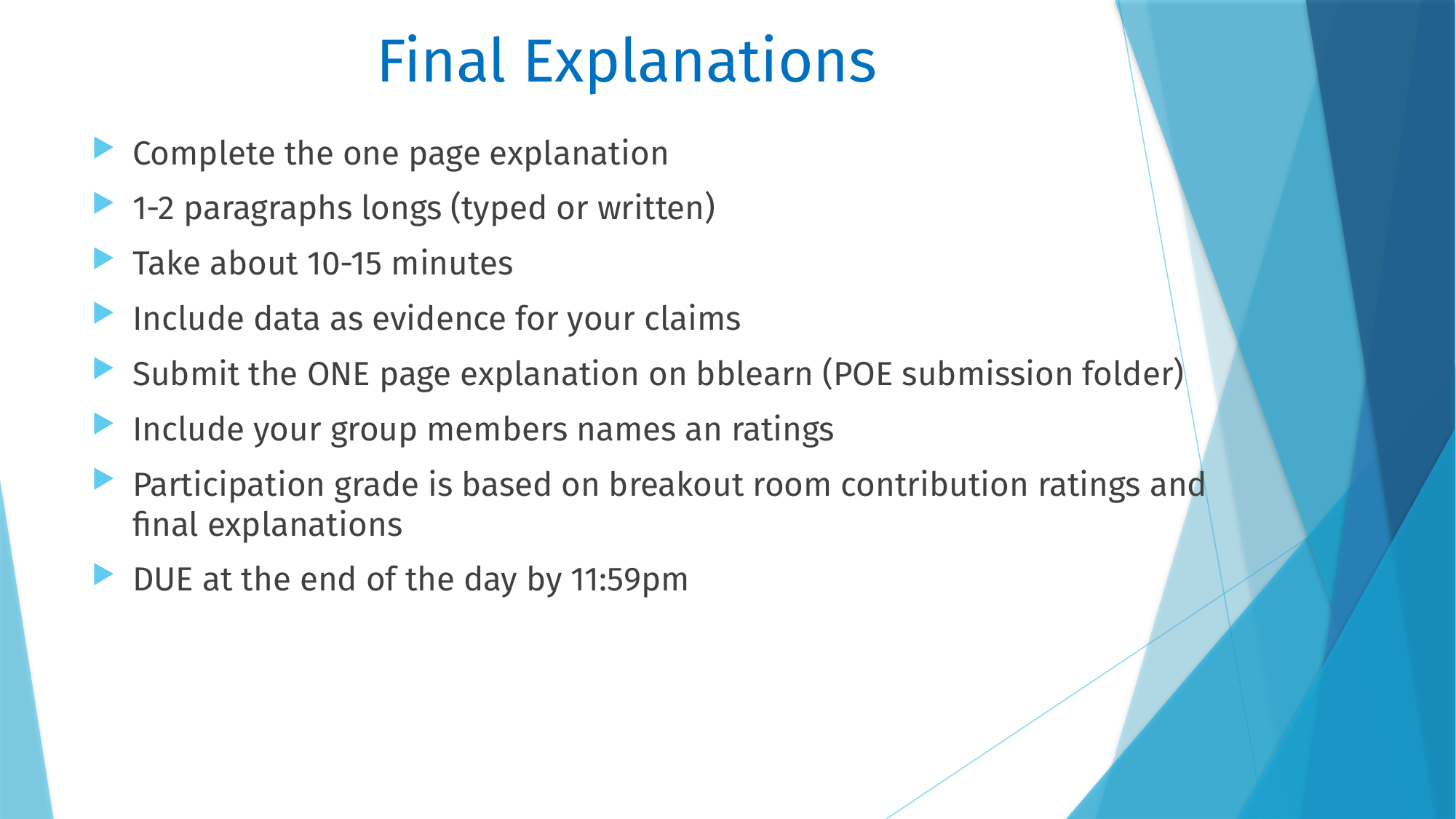

# Final Explanations
Complete the one page explanation
1-2 paragraphs longs (typed or written)
Take about 10-15 minutes
Include data as evidence for your claims
Submit the ONE page explanation on bblearn (POE submission folder)
Include your group members names an ratings
Participation grade is based on breakout room contribution ratings and final explanations
DUE at the end of the day by 11:59pm